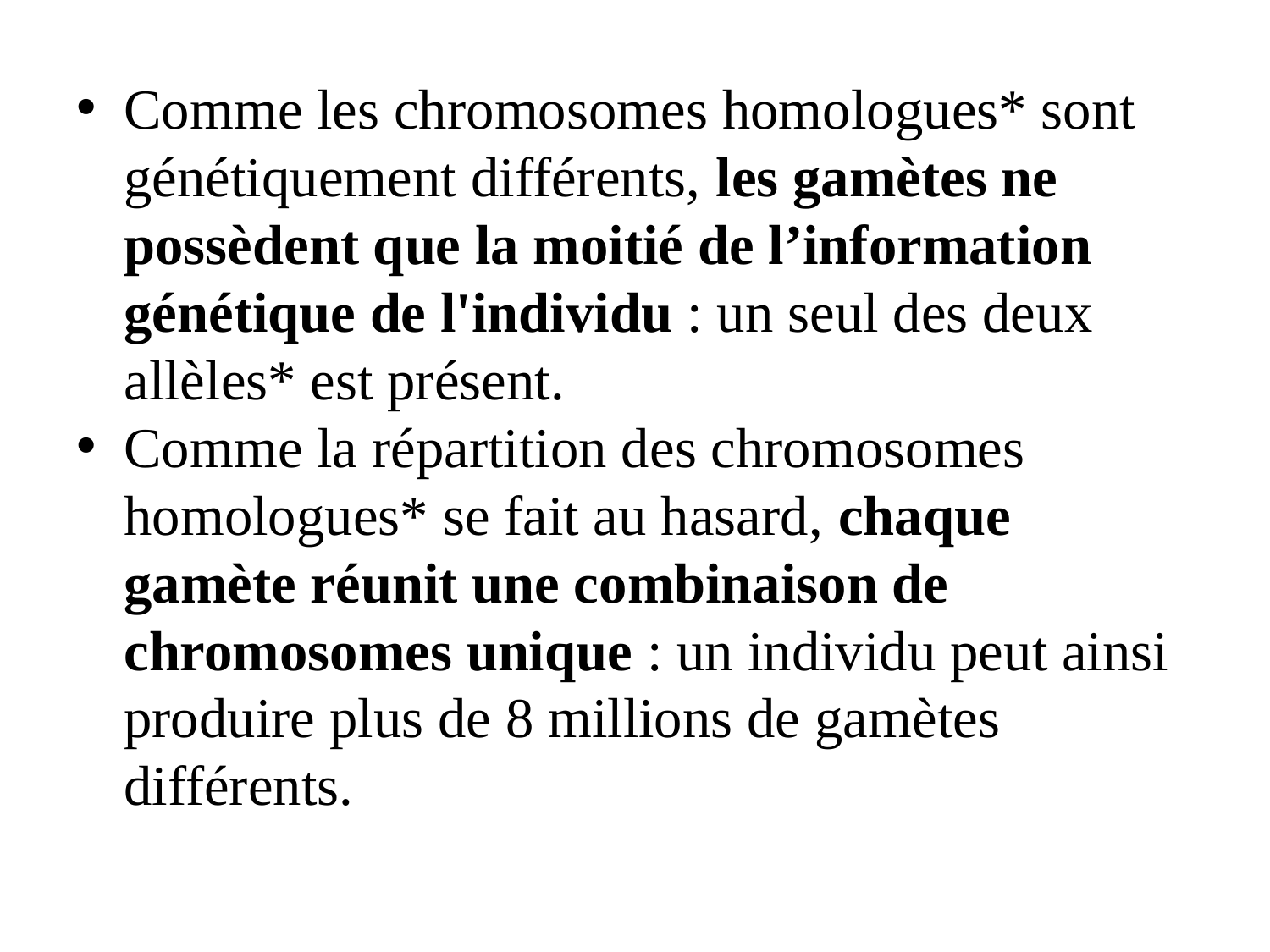

Comme les chromosomes homologues* sont génétiquement différents, les gamètes ne possèdent que la moitié de l’information génétique de l'individu : un seul des deux allèles* est présent.
Comme la répartition des chromosomes homologues* se fait au hasard, chaque gamète réunit une combinaison de chromosomes unique : un individu peut ainsi produire plus de 8 millions de gamètes différents.